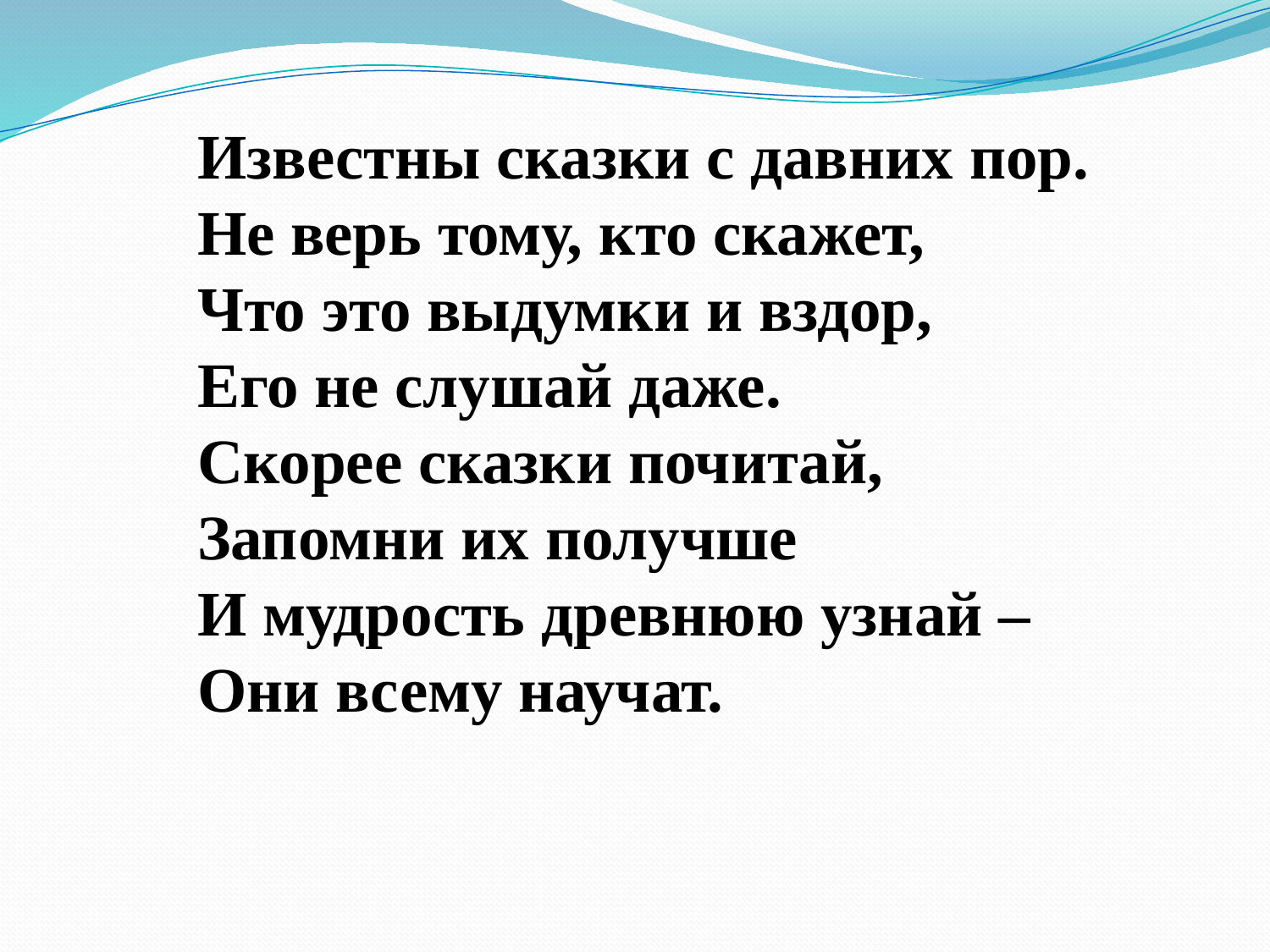

Известны сказки с давних пор.
Не верь тому, кто скажет,
Что это выдумки и вздор,
Его не слушай даже.
Скорее сказки почитай,
Запомни их получше
И мудрость древнюю узнай –
Они всему научат.